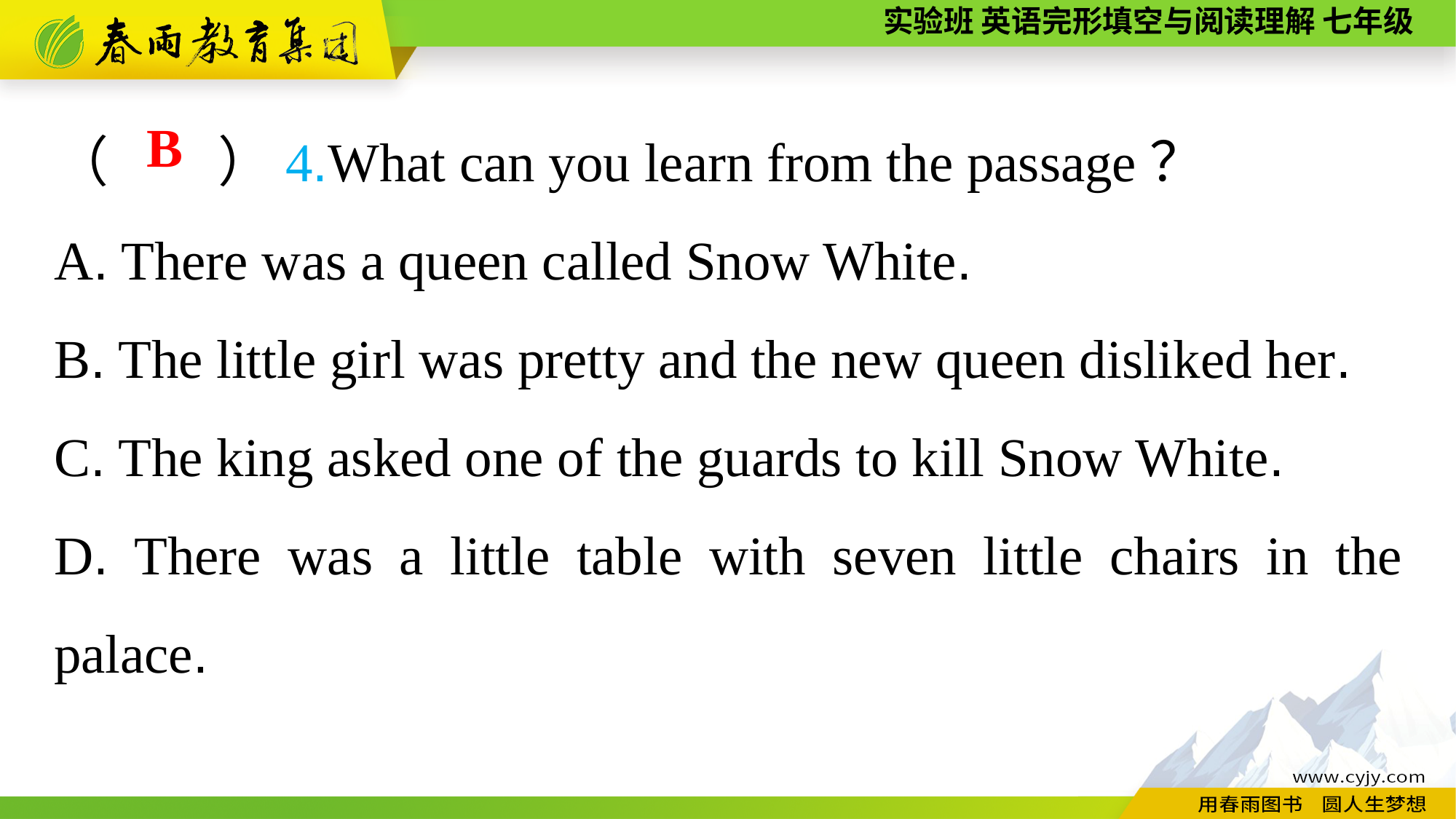

（　　）4.What can you learn from the passage？
A. There was a queen called Snow White.
B. The little girl was pretty and the new queen disliked her.
C. The king asked one of the guards to kill Snow White.
D. There was a little table with seven little chairs in the palace.
B